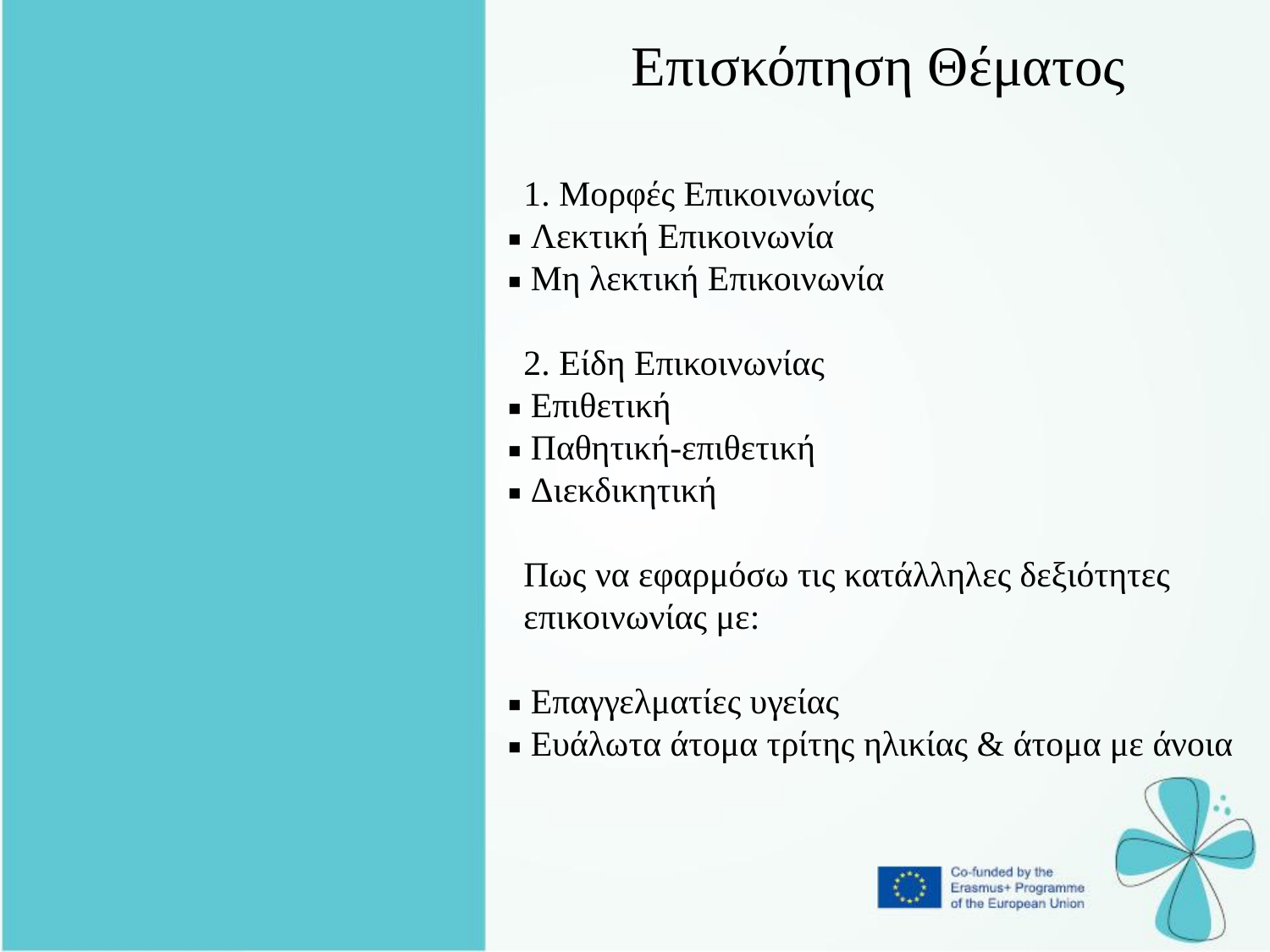

Επισκόπηση Θέματος

1. Μορφές Επικοινωνίας
 Λεκτική Επικοινωνία
 Μη λεκτική Επικοινωνία

2. Είδη Επικοινωνίας
 Επιθετική
 Παθητική-επιθετική
 Διεκδικητική

Πως να εφαρμόσω τις κατάλληλες δεξιότητες επικοινωνίας με:

 Επαγγελματίες υγείας
 Ευάλωτα άτομα τρίτης ηλικίας & άτομα με άνοια